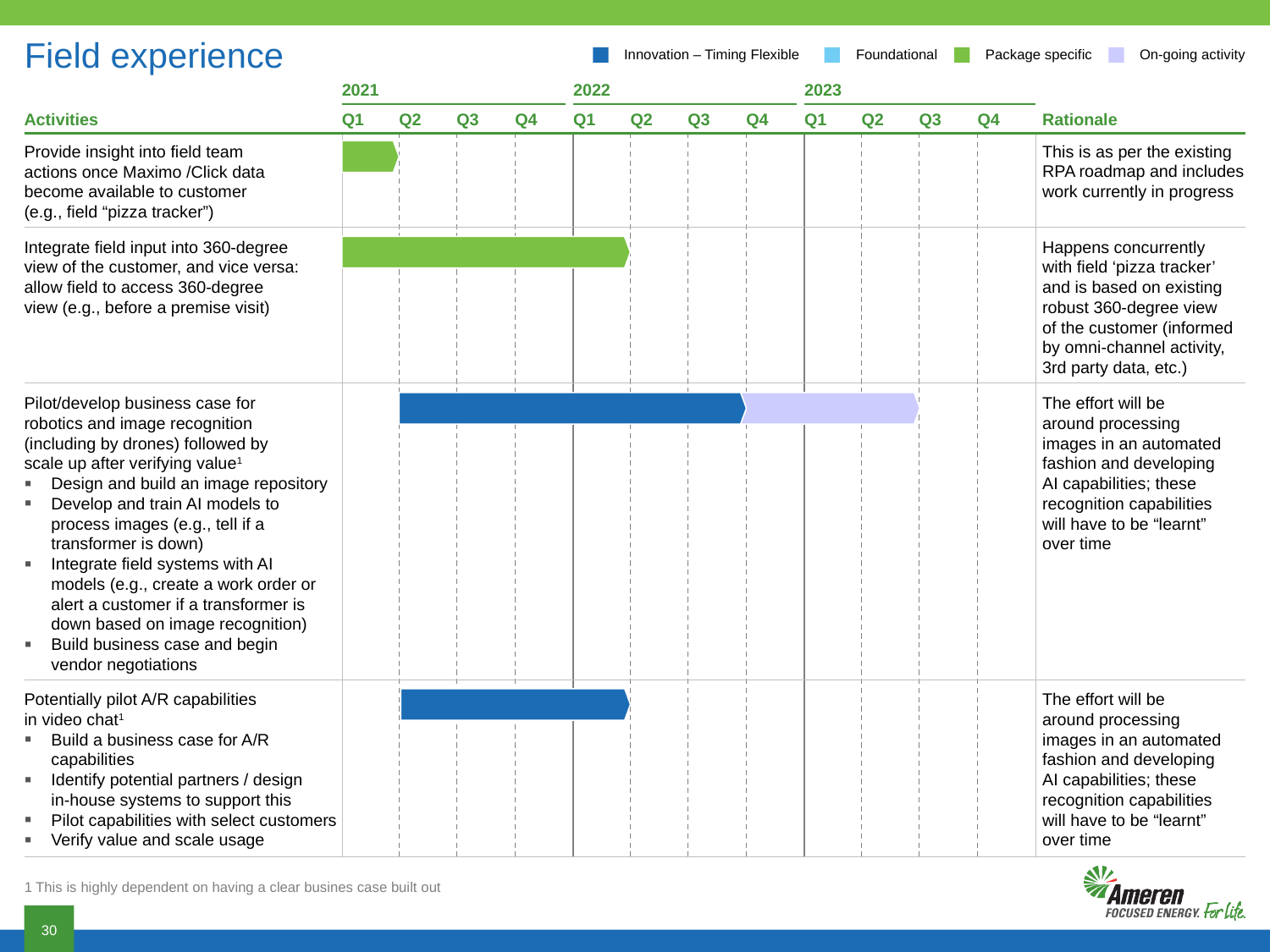

# Field experience
Innovation – Timing Flexible
Foundational
Package specific
On-going activity

2021
2022
2023
Q1
Q2
Q3
Q4
Q1
Q2
Q3
Q4
Q1
Q2
Q3
Q4
Activities
Rationale
Provide insight into field team
actions once Maximo /Click data
become available to customer
(e.g., field “pizza tracker”)

This is as per the existing
RPA roadmap and includes
work currently in progress
Integrate field input into 360-degree
view of the customer, and vice versa:
allow field to access 360-degree
view (e.g., before a premise visit)

Happens concurrently
with field ‘pizza tracker’
and is based on existing
robust 360-degree view
of the customer (informed
by omni-channel activity,
3rd party data, etc.)

The effort will be
around processing
images in an automated
fashion and developing
AI capabilities; these
recognition capabilities
will have to be “learnt”
over time
Pilot/develop business case for
robotics and image recognition
(including by drones) followed by
scale up after verifying value1
Design and build an image repository
Develop and train AI models to
process images (e.g., tell if a
transformer is down)
Integrate field systems with AI
models (e.g., create a work order or
alert a customer if a transformer is
down based on image recognition)
Build business case and begin
vendor negotiations
Potentially pilot A/R capabilities
in video chat1
Build a business case for A/R
capabilities
Identify potential partners / design
in-house systems to support this
Pilot capabilities with select customers
Verify value and scale usage

The effort will be
around processing
images in an automated
fashion and developing
AI capabilities; these
recognition capabilities
will have to be “learnt”
over time
1 This is highly dependent on having a clear busines case built out